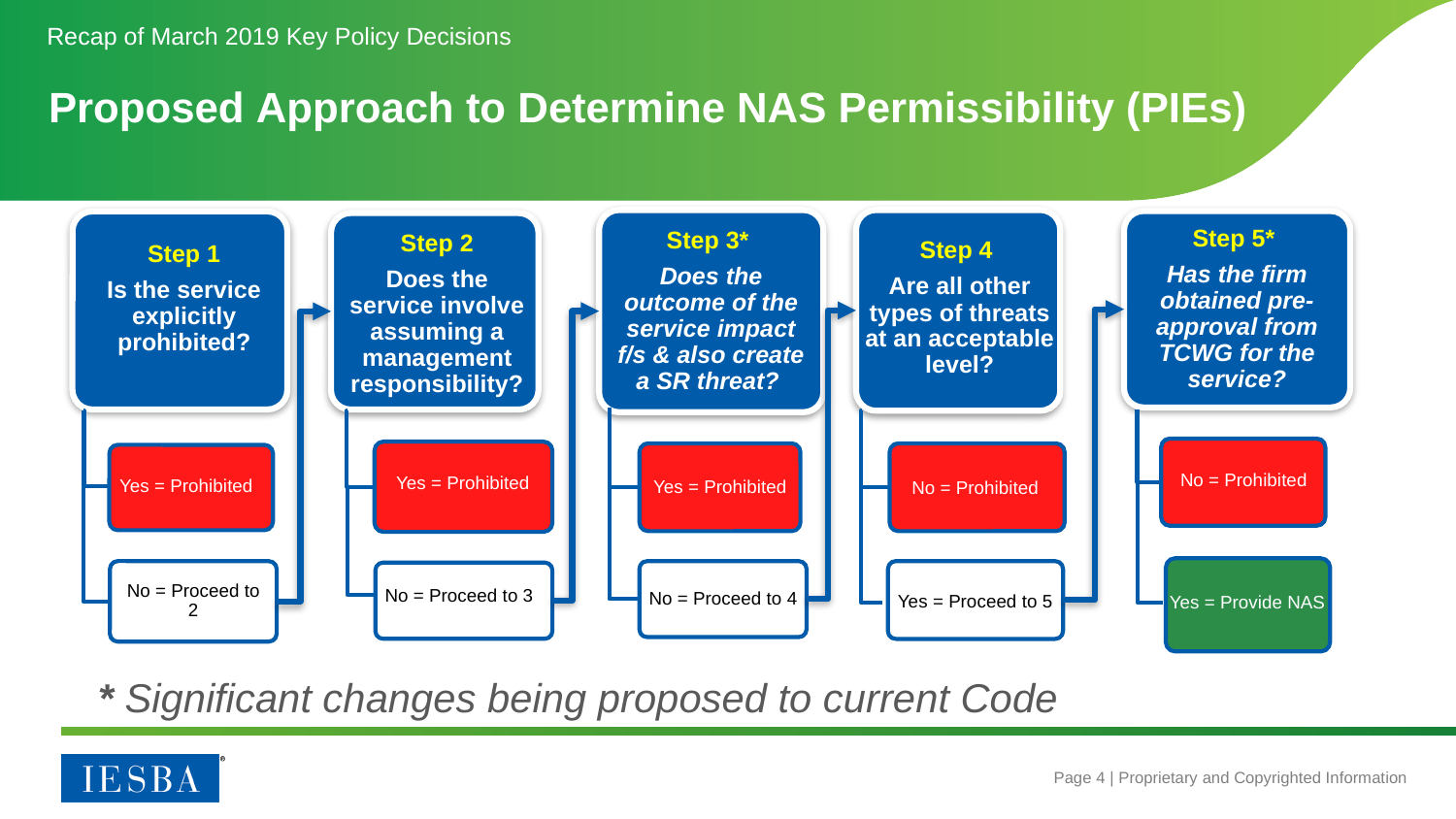

Recap of March 2019 Key Policy Decisions
# Proposed Approach to Determine NAS Permissibility (PIEs)
Step 3*
Does the outcome of the service impact f/s & also create a SR threat?

Step 4
Are all other types of threats at an acceptable level?

Step 5*
Has the firm obtained pre-approval from TCWG for the service?

Step 1
Is the service explicitly prohibited?

Step 2
Does the service involve assuming a management responsibility?

No = Prohibited

Self-review threat = Prohibit
Yes = Prohibited
Yes = Prohibited

No = Prohibited

Yes = Prohibited

Yes = Provide NAS
No = Proceed to 2
No = Proceed to 4

Yes = Proceed to 5

No = Proceed to 3

* Significant changes being proposed to current Code